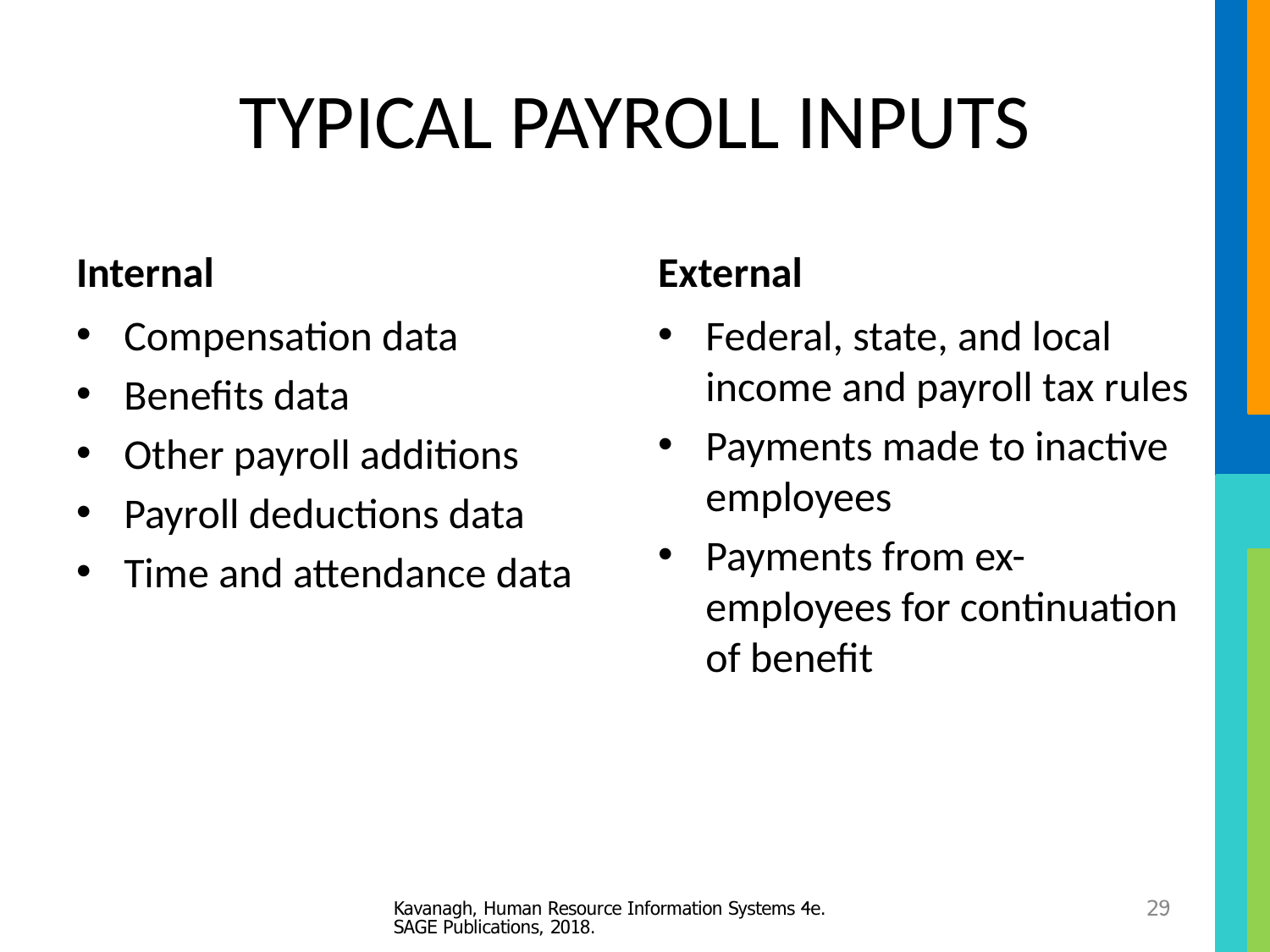

# TYPICAL PAYROLL INPUTS
Internal
External
Compensation data
Benefits data
Other payroll additions
Payroll deductions data
Time and attendance data
Federal, state, and local income and payroll tax rules
Payments made to inactive employees
Payments from ex-employees for continuation of benefit
Kavanagh, Human Resource Information Systems 4e. SAGE Publications, 2018.
29